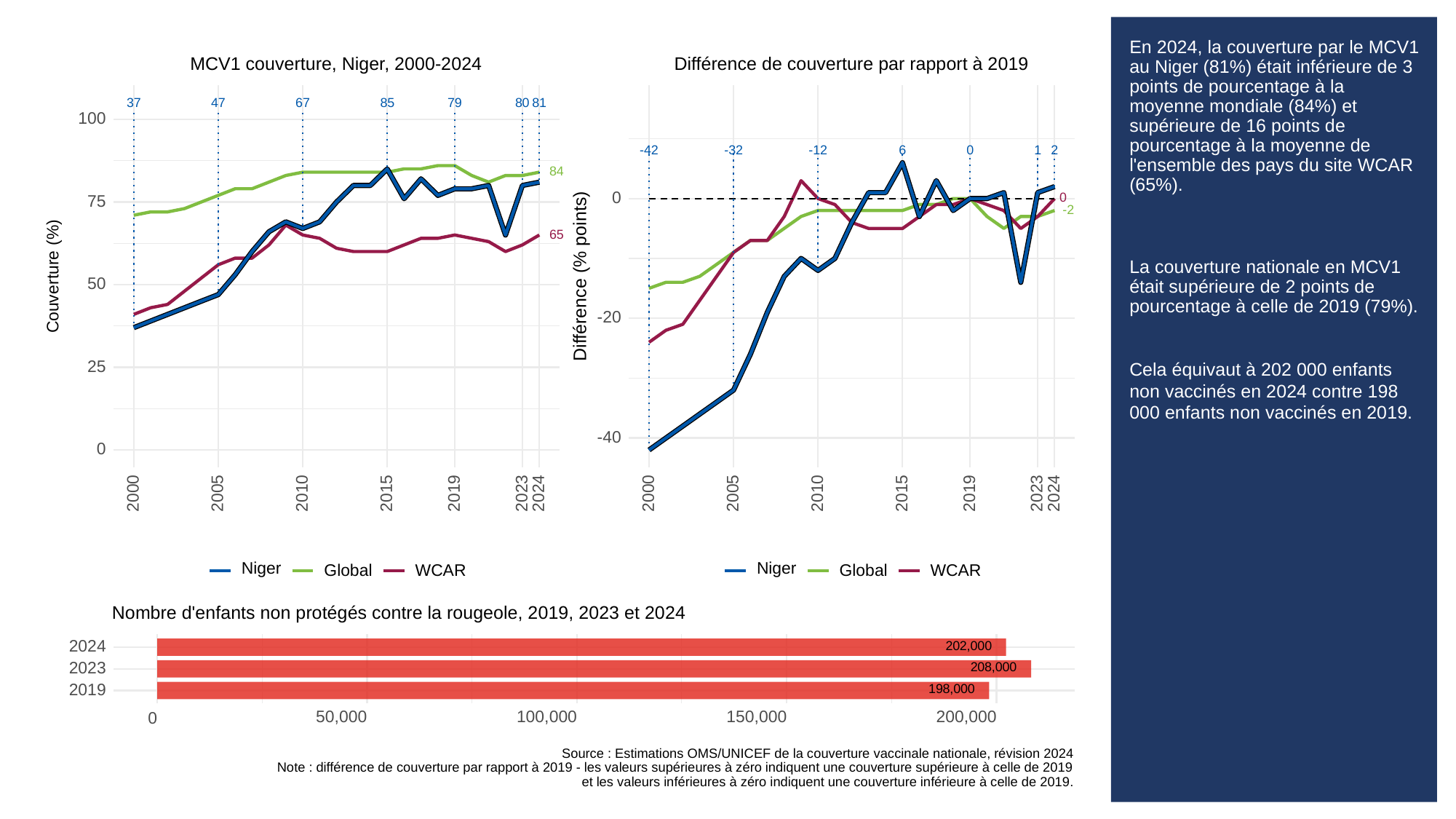

# En 2024, la couverture par le MCV1 au Niger (81%) était inférieure de 3 points de pourcentage à la moyenne mondiale (84%) et supérieure de 16 points de pourcentage à la moyenne de l'ensemble des pays du site WCAR (65%).

La couverture nationale en MCV1 était supérieure de 2 points de pourcentage à celle de 2019 (79%).

Cela équivaut à 202 000 enfants non vaccinés en 2024 contre 198 000 enfants non vaccinés en 2019.

MCV1 couverture, Niger, 2000-2024
Différence de couverture par rapport à 2019

37
67
85
79
80
81
47

100

-32
6
0
-42
-12
1
2

84

0
0
75

-2

65

Différence (% points)
Couverture (%)
50

-20

25

-40

0

2023
2023
2000
2005
2010
2015
2019
2024
2000
2005
2010
2015
2019
2024
Niger
Niger
Global
WCAR
Global
WCAR

Nombre d'enfants non protégés contre la rougeole, 2019, 2023 et 2024

202,000
2024

208,000
2023

198,000
2019

50,000
100,000
150,000
200,000
0
Source : Estimations OMS/UNICEF de la couverture vaccinale nationale, révision 2024
Note : différence de couverture par rapport à 2019 - les valeurs supérieures à zéro indiquent une couverture supérieure à celle de 2019
et les valeurs inférieures à zéro indiquent une couverture inférieure à celle de 2019.